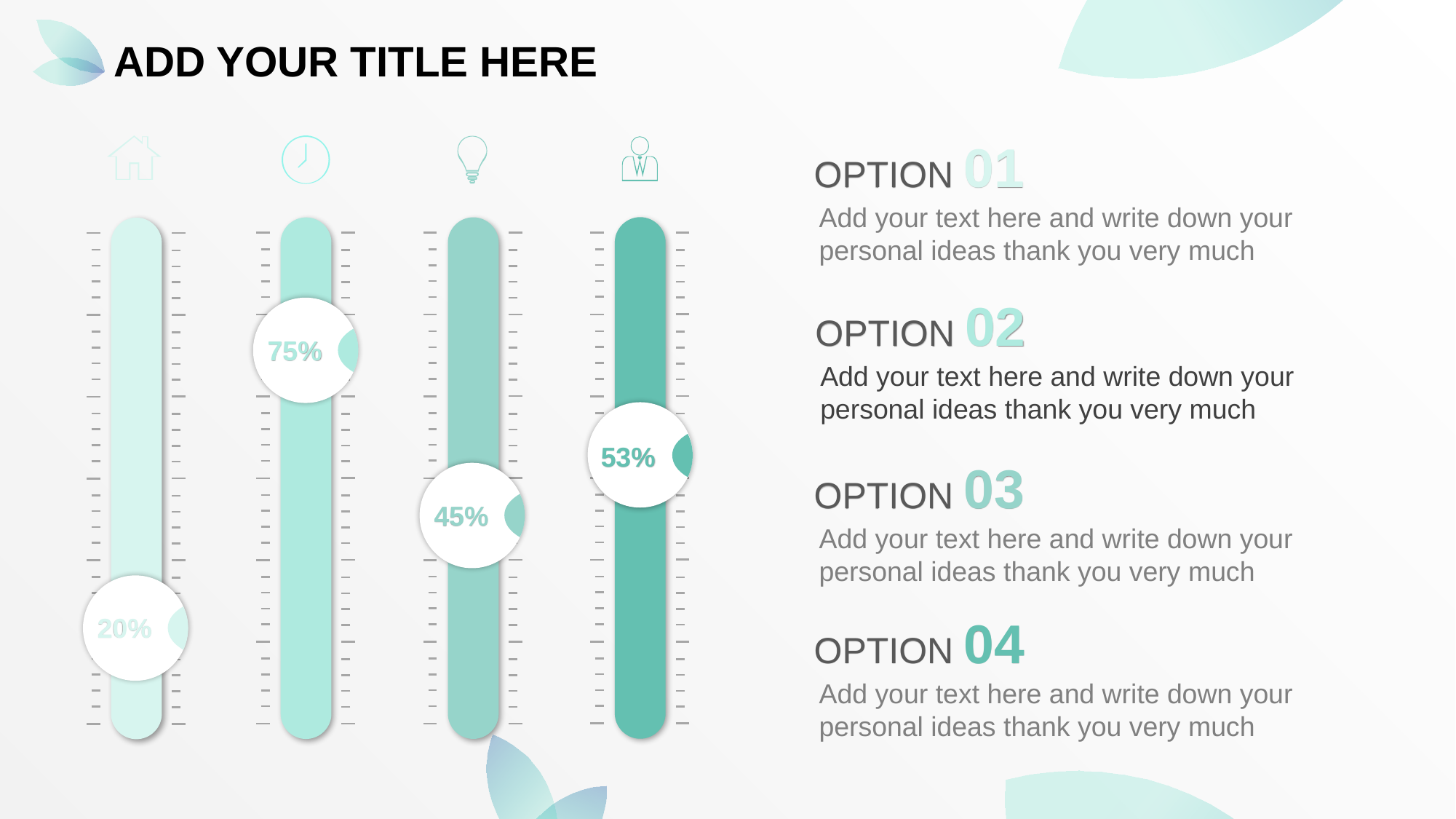

ADD YOUR TITLE HERE
OPTION 01
Add your text here and write down your personal ideas thank you very much

OPTION 02
Add your text here and write down your personal ideas thank you very much

75%

53%
OPTION 03
Add your text here and write down your personal ideas thank you very much

45%

OPTION 04
Add your text here and write down your personal ideas thank you very much
20%